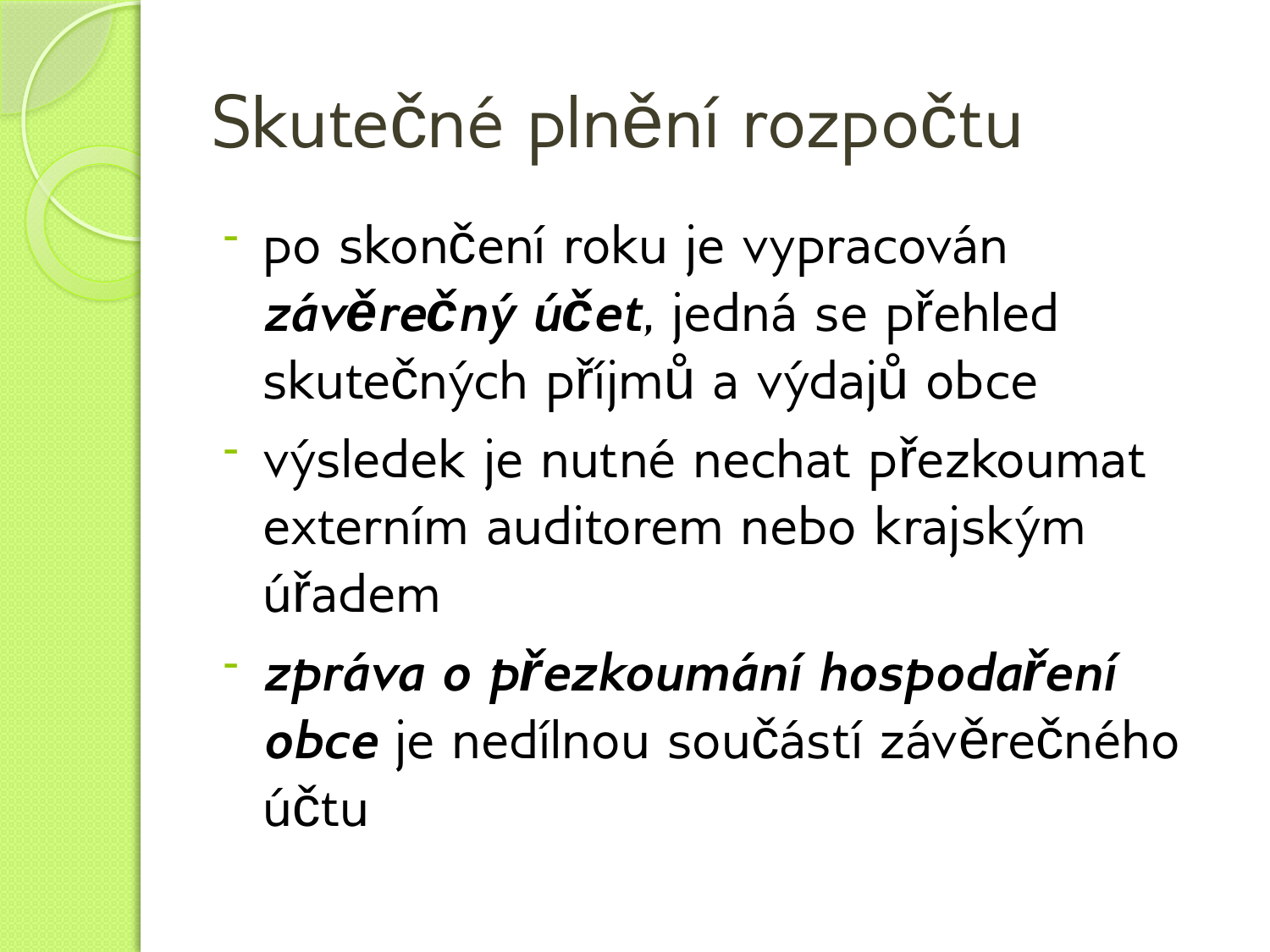

# Skutečné plnění rozpočtu
po skončení roku je vypracován závěrečný účet, jedná se přehled skutečných příjmů a výdajů obce
výsledek je nutné nechat přezkoumat externím auditorem nebo krajským úřadem
zpráva o přezkoumání hospodaření obce je nedílnou součástí závěrečného účtu